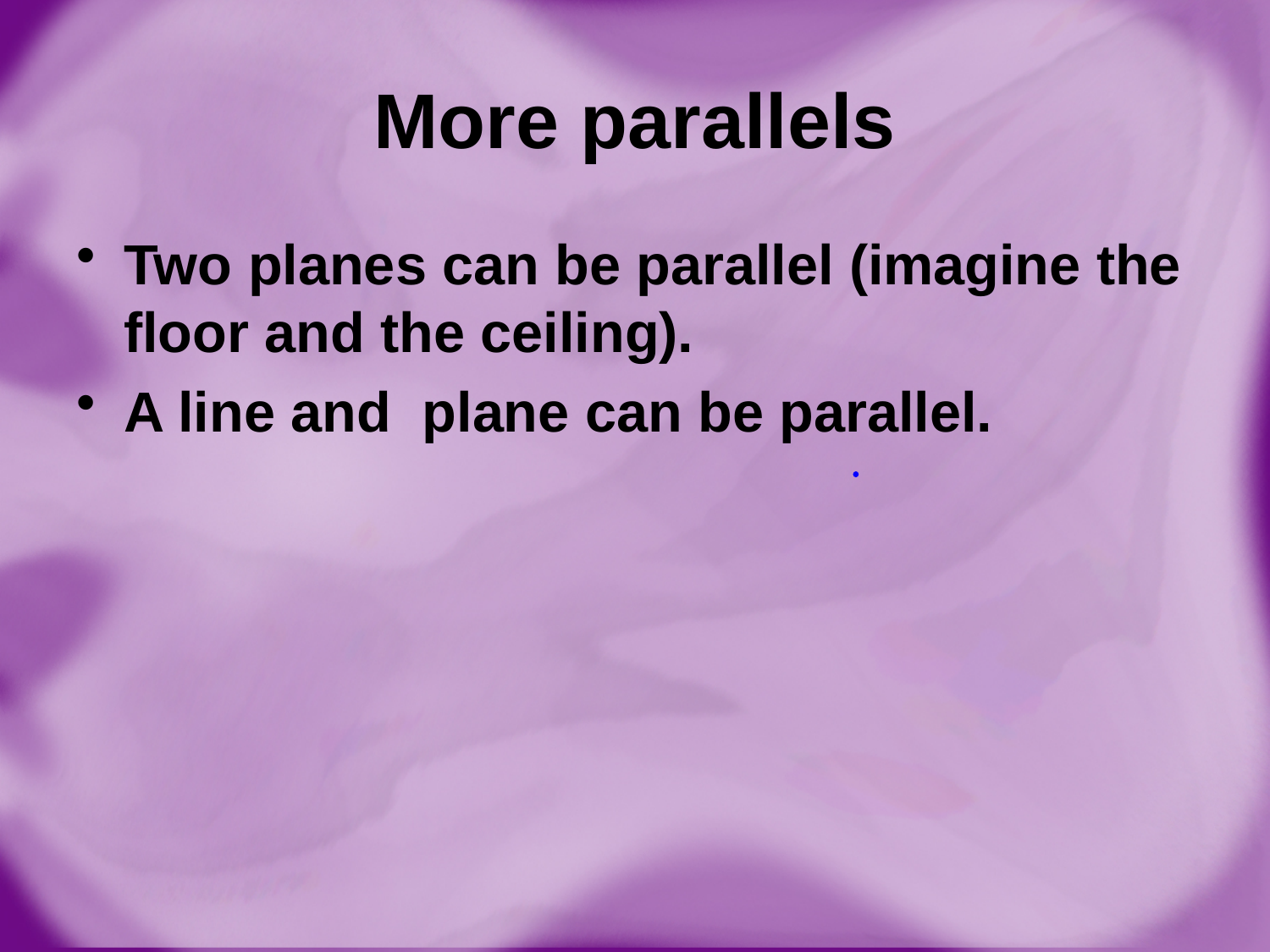

# More parallels
Two planes can be parallel (imagine the floor and the ceiling).
A line and  plane can be parallel.